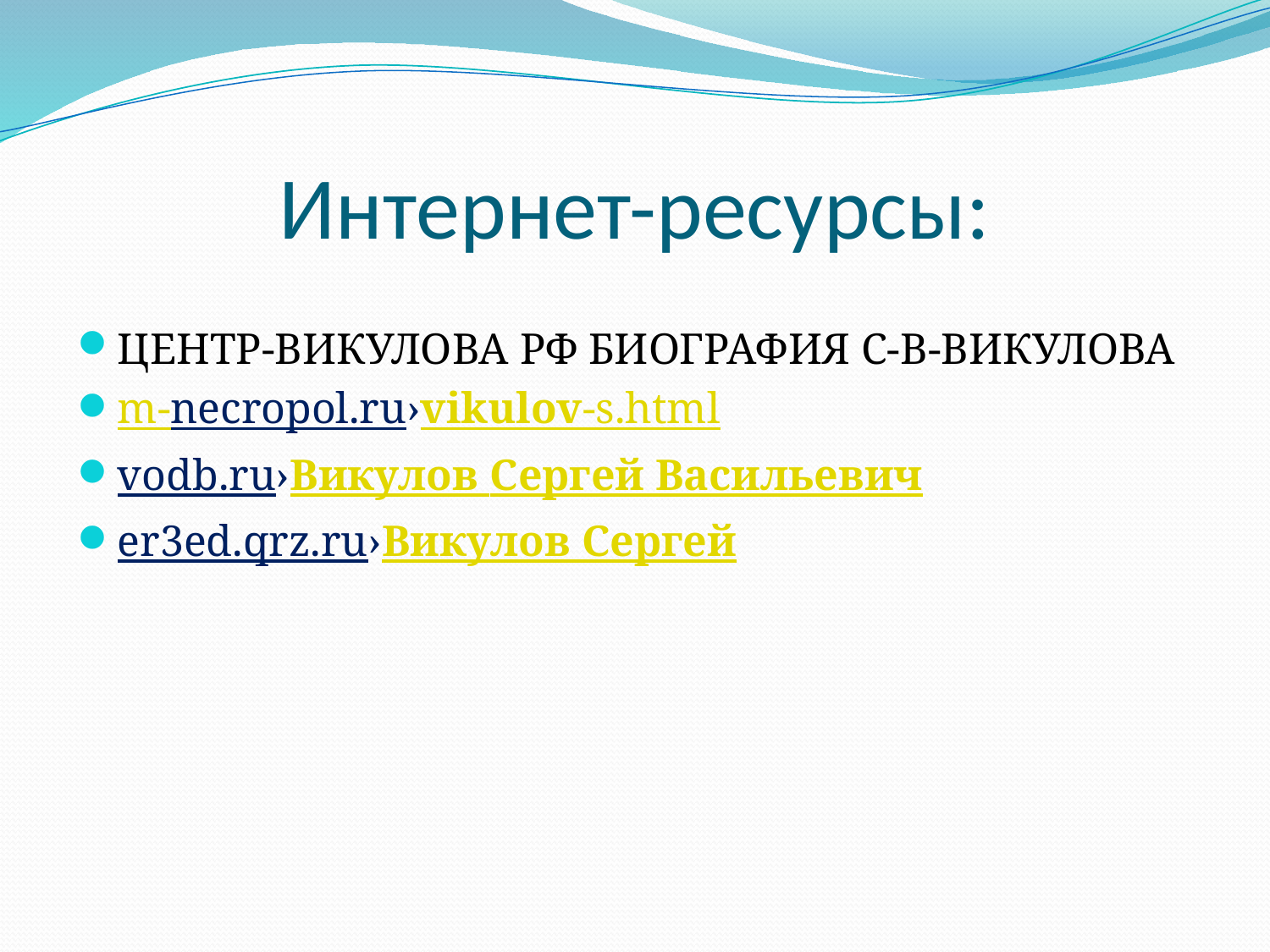

# Интернет-ресурсы:
ЦЕНТР-ВИКУЛОВА РФ БИОГРАФИЯ С-В-ВИКУЛОВА
m-necropol.ru›vikulov-s.html
vodb.ru›Викулов Сергей Васильевич
er3ed.qrz.ru›Викулов Сергей